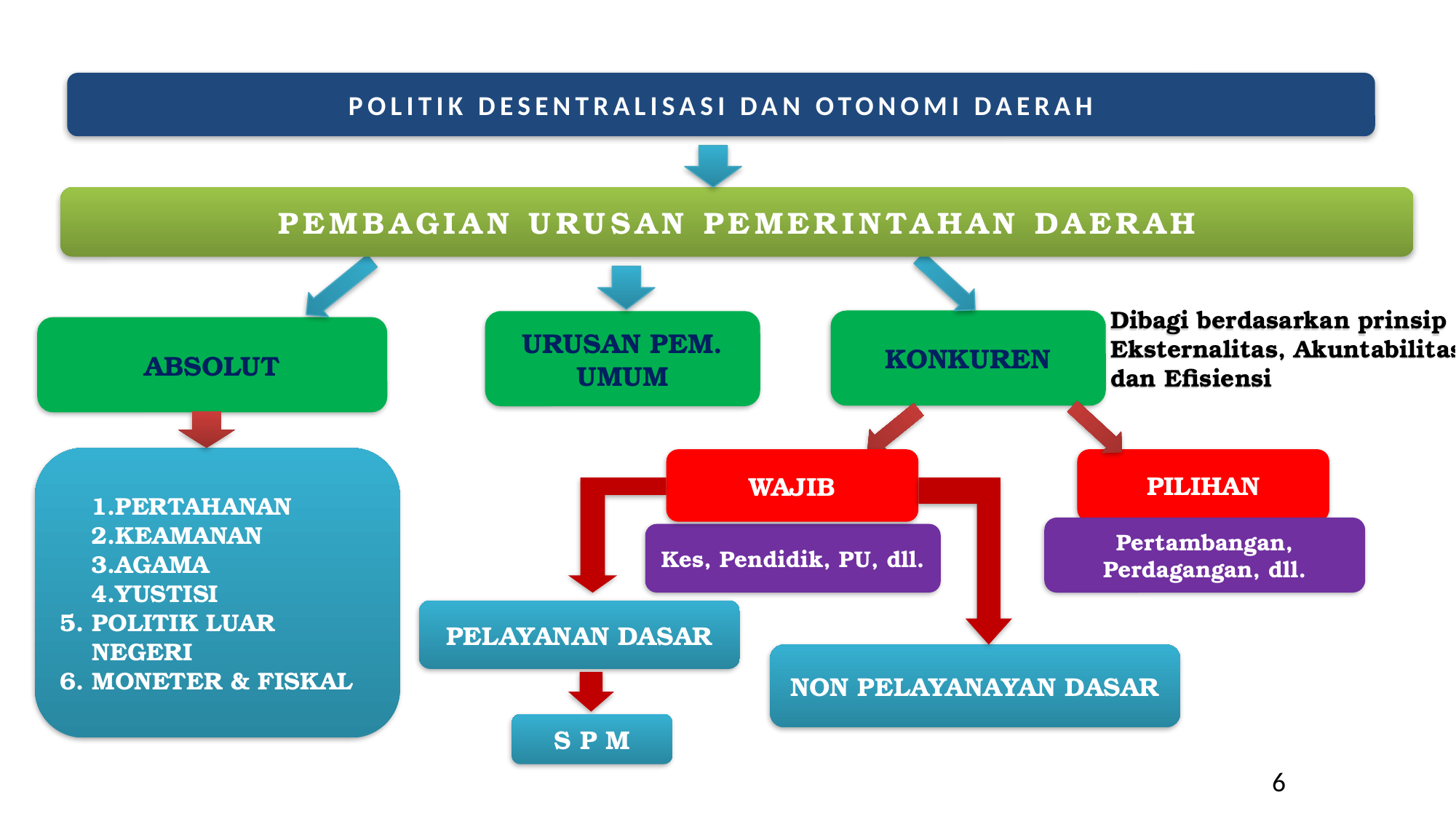

POLITIK DESENTRALISASI DAN OTONOMI DAERAH

PEMBAGIAN URUSAN PEMERINTAHAN DAERAH

Dibagi berdasarkan prinsip Eksternalitas, Akuntabilitas dan Efisiensi
KONKUREN
URUSAN PEM. UMUM
ABSOLUT

PERTAHANAN
KEAMANAN
AGAMA
YUSTISI
POLITIK LUAR NEGERI
MONETER & FISKAL
PILIHAN
WAJIB

Pertambangan, Perdagangan, dll.
Kes, Pendidik, PU, dll.
PELAYANAN DASAR
NON PELAYANAYAN DASAR

S P M
6